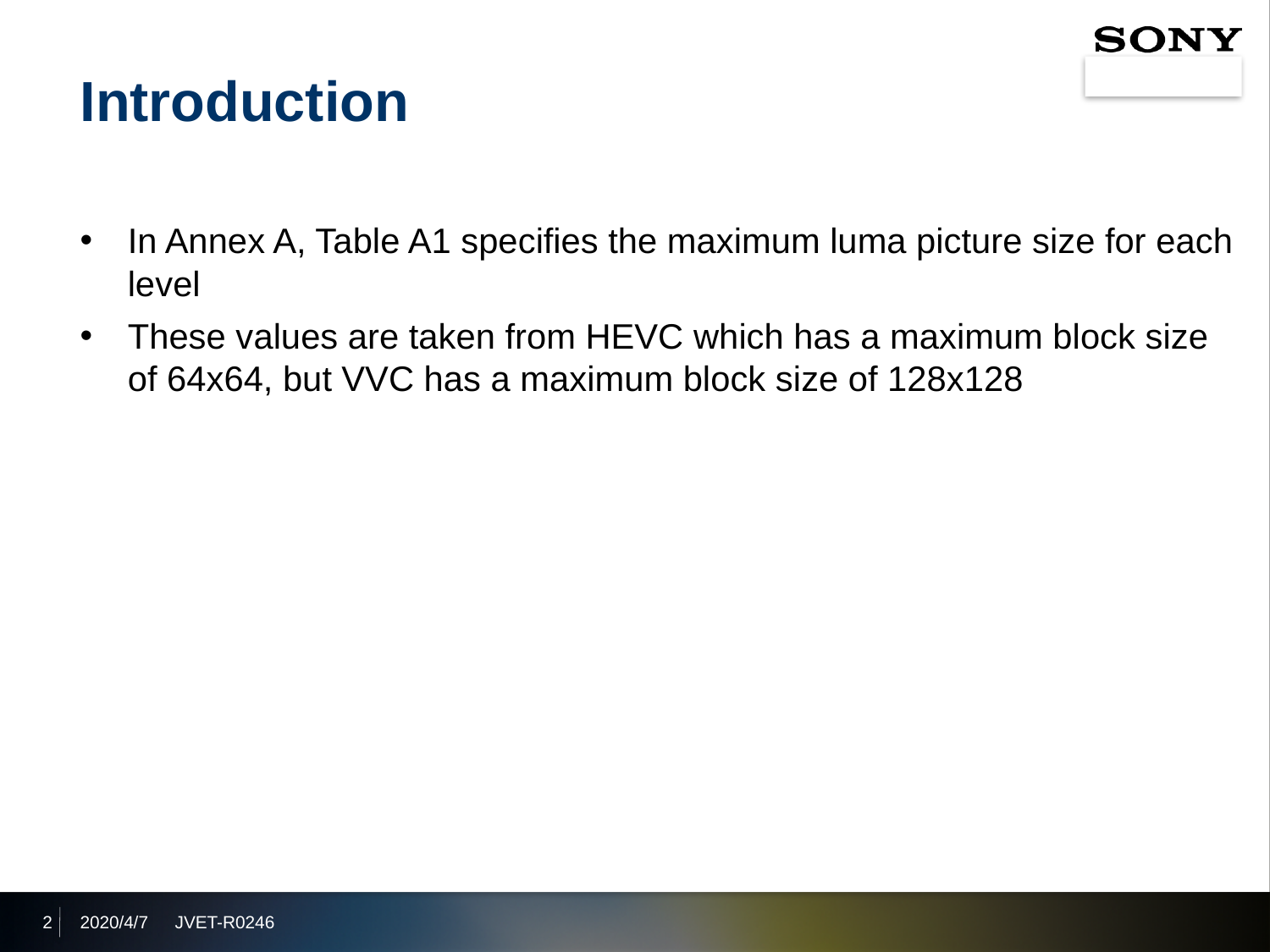

# Introduction

In Annex A, Table A1 specifies the maximum luma picture size for each level
These values are taken from HEVC which has a maximum block size of 64x64, but VVC has a maximum block size of 128x128

2
2020/4/7
JVET-R0246